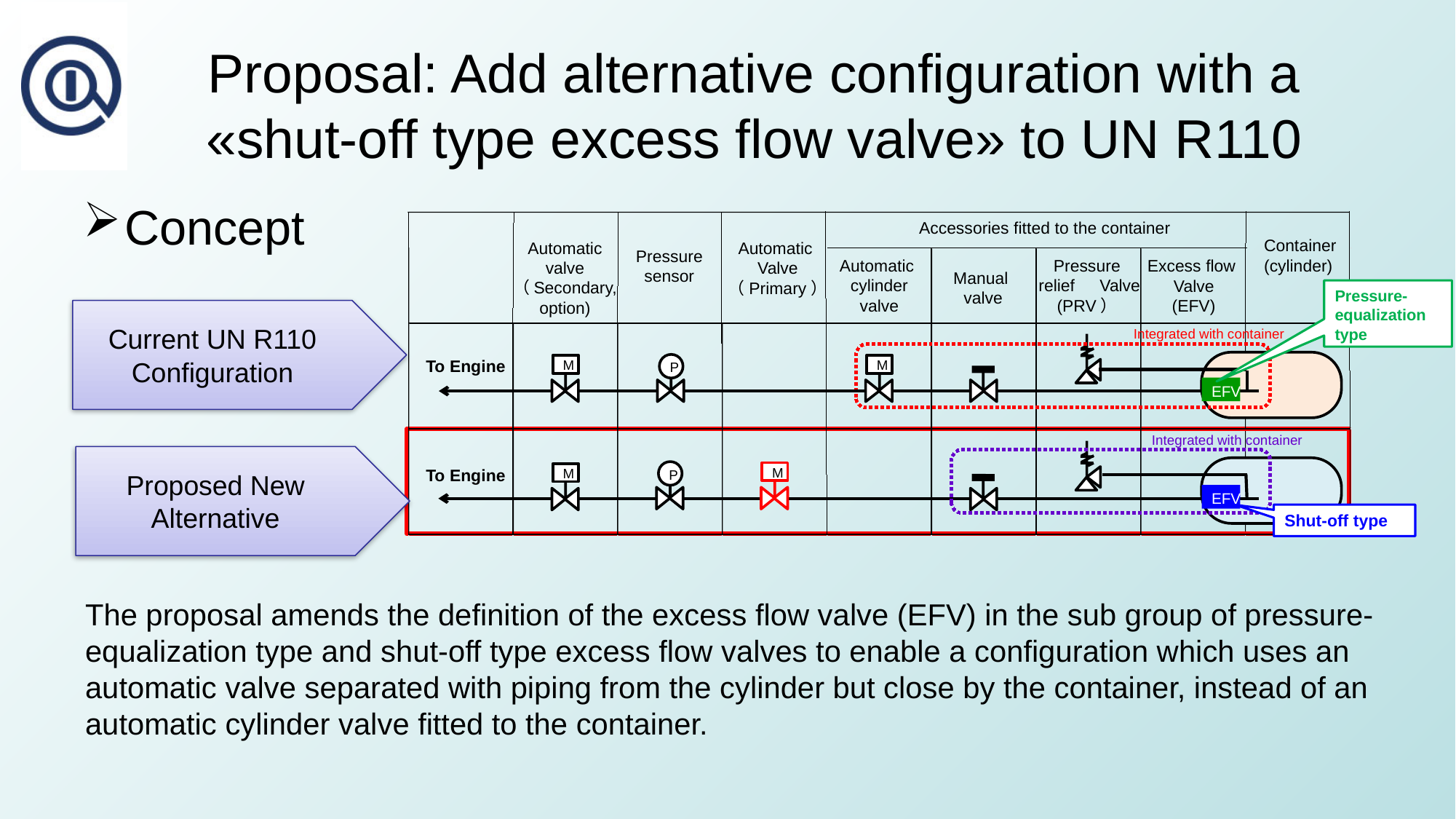

# Proposal: Add alternative configuration with a «shut-off type excess flow valve» to UN R110
Concept

Accessories fitted to the container
Container
(cylinder)
Automatic
valve
（Secondary,
option)
Automatic
Valve
（Primary）
Pressure sensor

Automatic
cylinder
valve
Pressure
 relief　Valve
(PRV）
Excess flow
Valve
(EFV)
Manual
valve
Pressure-equalization type
Current UN R110 Configuration

Integrated with container

P

M

M

To Engine

EFV

Integrated with container

Proposed New Alternative

P

M

M

To Engine

EFV
Shut-off type

The proposal amends the definition of the excess flow valve (EFV) in the sub group of pressure-equalization type and shut-off type excess flow valves to enable a configuration which uses an automatic valve separated with piping from the cylinder but close by the container, instead of an automatic cylinder valve fitted to the container.